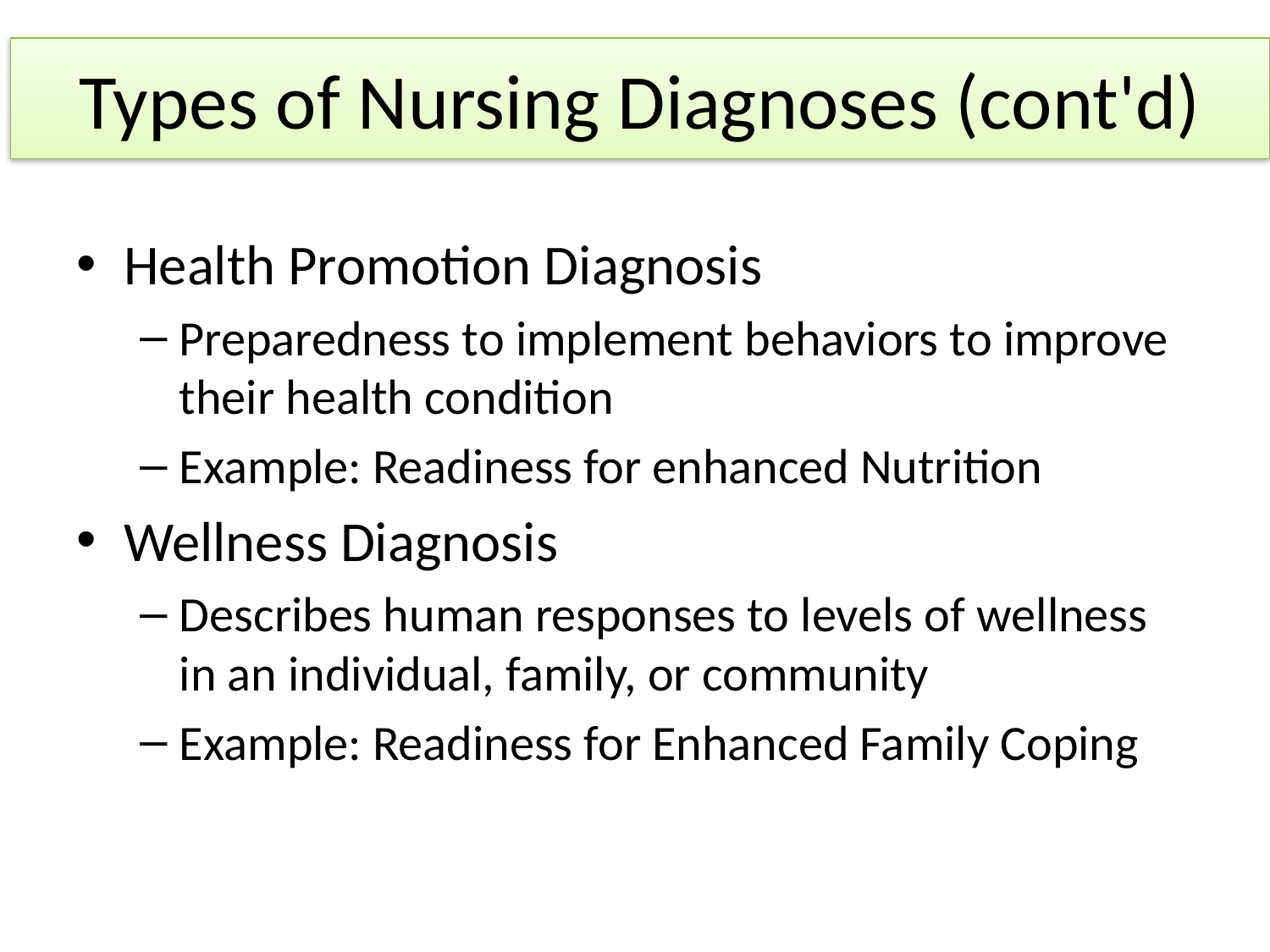

# Types of Nursing Diagnoses (cont'd)
Health Promotion Diagnosis
Preparedness to implement behaviors to improve their health condition
Example: Readiness for enhanced Nutrition
Wellness Diagnosis
Describes human responses to levels of wellness in an individual, family, or community
Example: Readiness for Enhanced Family Coping